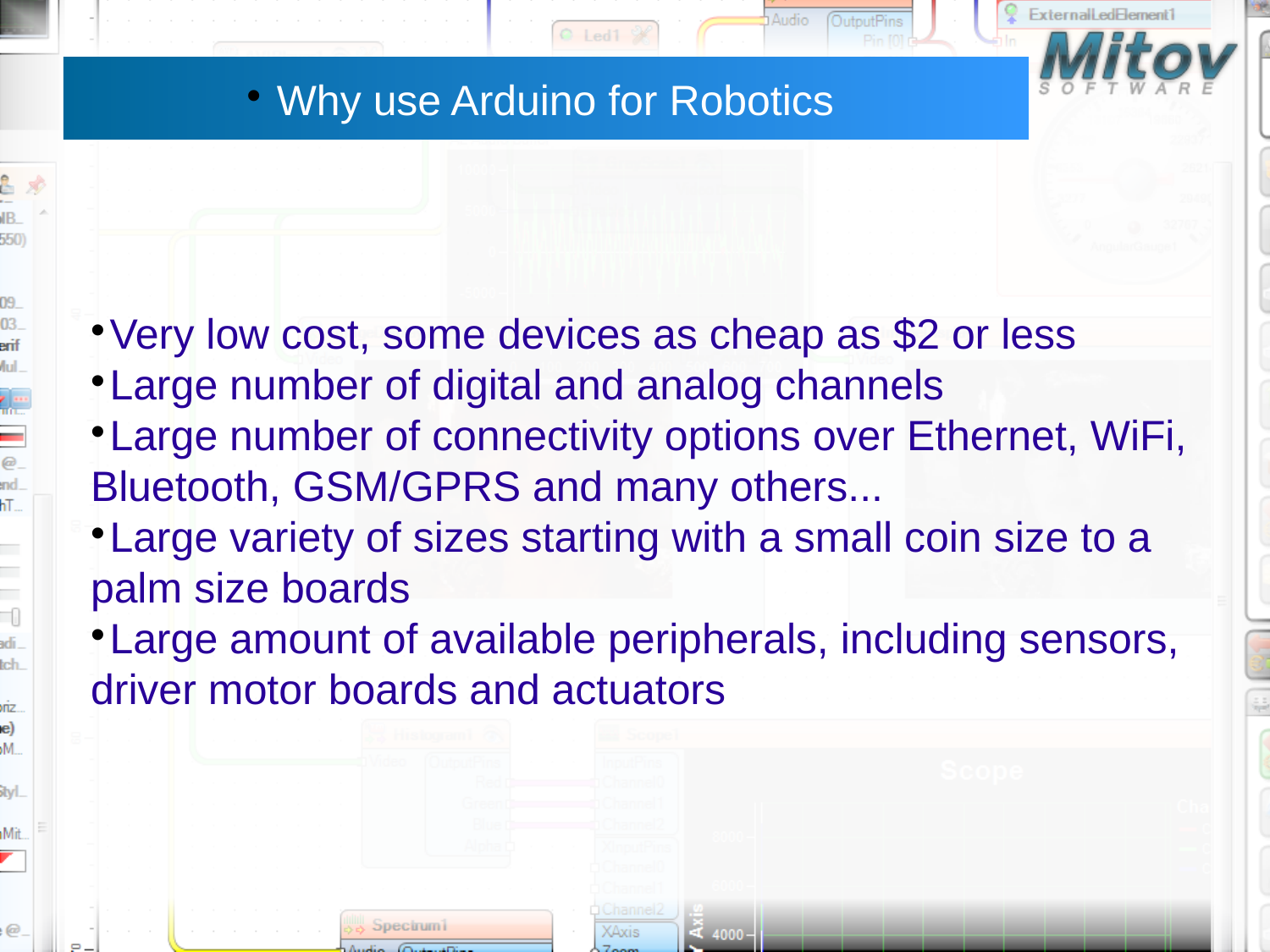

Why use Arduino for Robotics
Very low cost, some devices as cheap as $2 or less
Large number of digital and analog channels
Large number of connectivity options over Ethernet, WiFi, Bluetooth, GSM/GPRS and many others...
Large variety of sizes starting with a small coin size to a palm size boards
Large amount of available peripherals, including sensors, driver motor boards and actuators